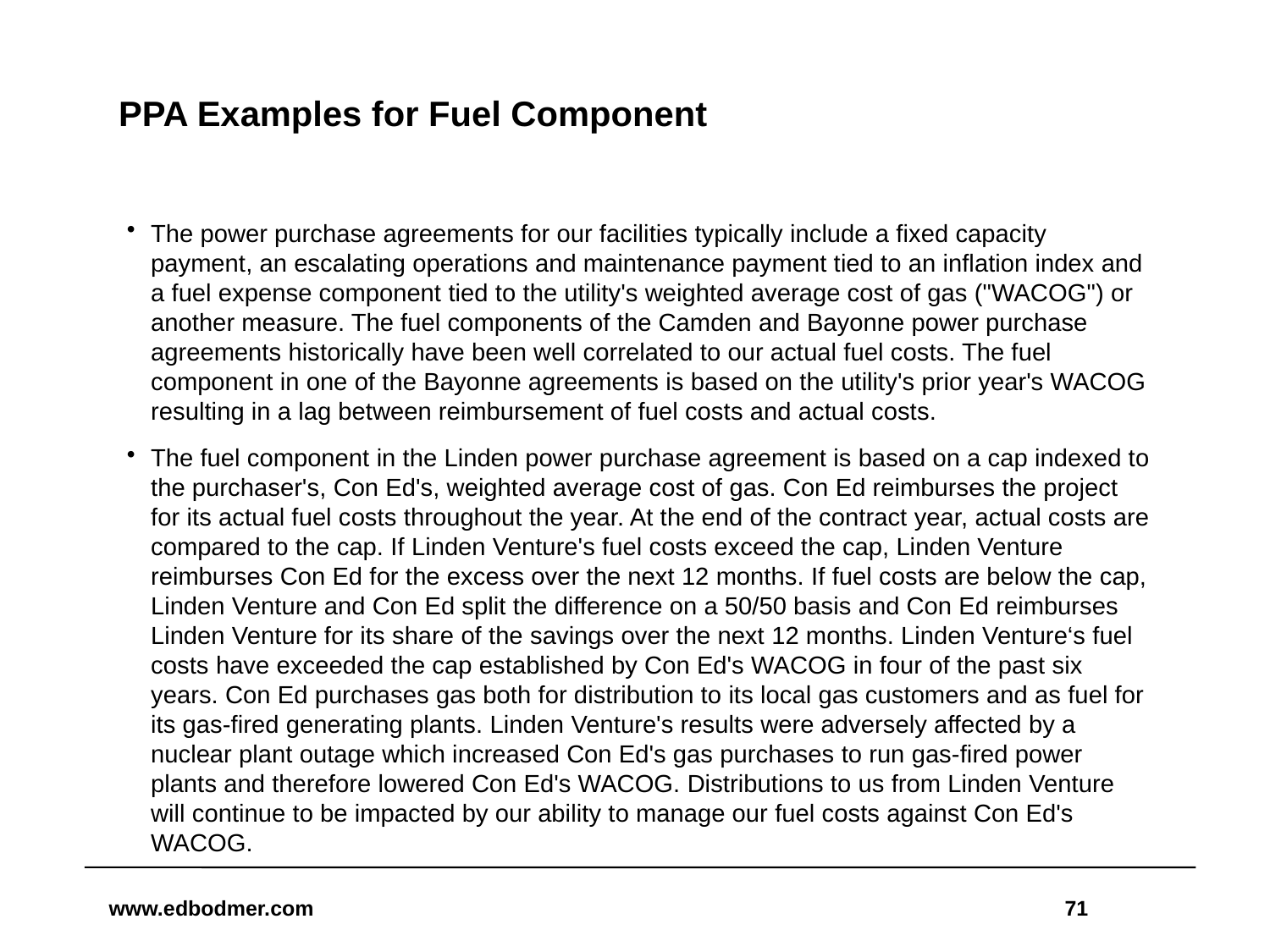

# PPA Examples for Fuel Component
The power purchase agreements for our facilities typically include a fixed capacity payment, an escalating operations and maintenance payment tied to an inflation index and a fuel expense component tied to the utility's weighted average cost of gas ("WACOG") or another measure. The fuel components of the Camden and Bayonne power purchase agreements historically have been well correlated to our actual fuel costs. The fuel component in one of the Bayonne agreements is based on the utility's prior year's WACOG resulting in a lag between reimbursement of fuel costs and actual costs.
The fuel component in the Linden power purchase agreement is based on a cap indexed to the purchaser's, Con Ed's, weighted average cost of gas. Con Ed reimburses the project for its actual fuel costs throughout the year. At the end of the contract year, actual costs are compared to the cap. If Linden Venture's fuel costs exceed the cap, Linden Venture reimburses Con Ed for the excess over the next 12 months. If fuel costs are below the cap, Linden Venture and Con Ed split the difference on a 50/50 basis and Con Ed reimburses Linden Venture for its share of the savings over the next 12 months. Linden Venture‘s fuel costs have exceeded the cap established by Con Ed's WACOG in four of the past six years. Con Ed purchases gas both for distribution to its local gas customers and as fuel for its gas-fired generating plants. Linden Venture's results were adversely affected by a nuclear plant outage which increased Con Ed's gas purchases to run gas-fired power plants and therefore lowered Con Ed's WACOG. Distributions to us from Linden Venture will continue to be impacted by our ability to manage our fuel costs against Con Ed's WACOG.